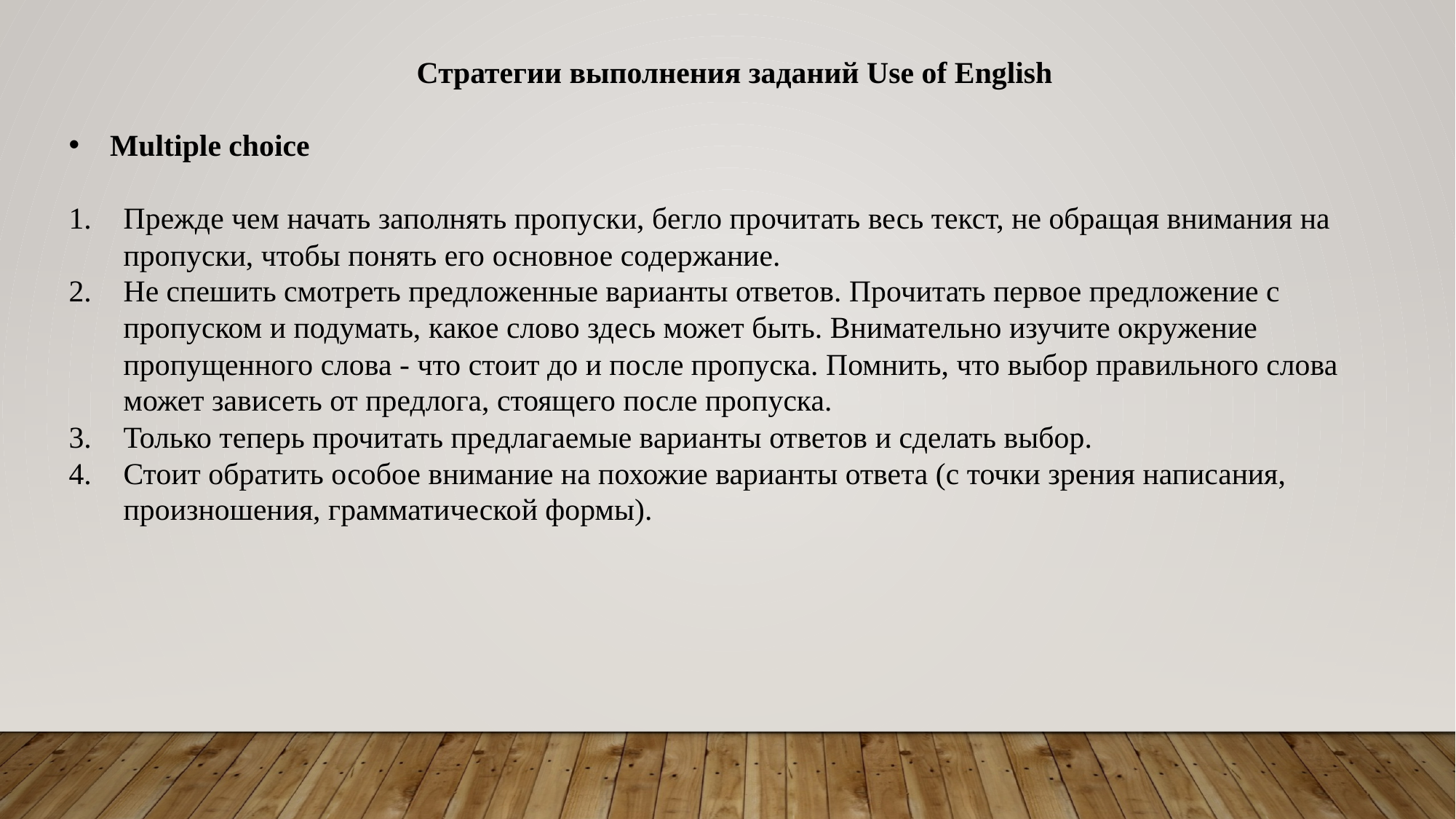

Стратегии выполнения заданий Use of English

Multiple choice

Прежде чем начать заполнять пропуски, бегло прочитать весь текст, не обращая внимания на пропуски, чтобы понять его основное содержание.
Не спешить смотреть предложенные варианты ответов. Прочитать первое предложение с пропуском и подумать, какое слово здесь может быть. Внимательно изучите окружение пропущенного слова - что стоит до и после пропуска. Помнить, что выбор правильного слова может зависеть от предлога, стоящего после пропуска.
Только теперь прочитать предлагаемые варианты ответов и сделать выбор.
Стоит обратить особое внимание на похожие варианты ответа (с точки зрения написания, произношения, грамматической формы).